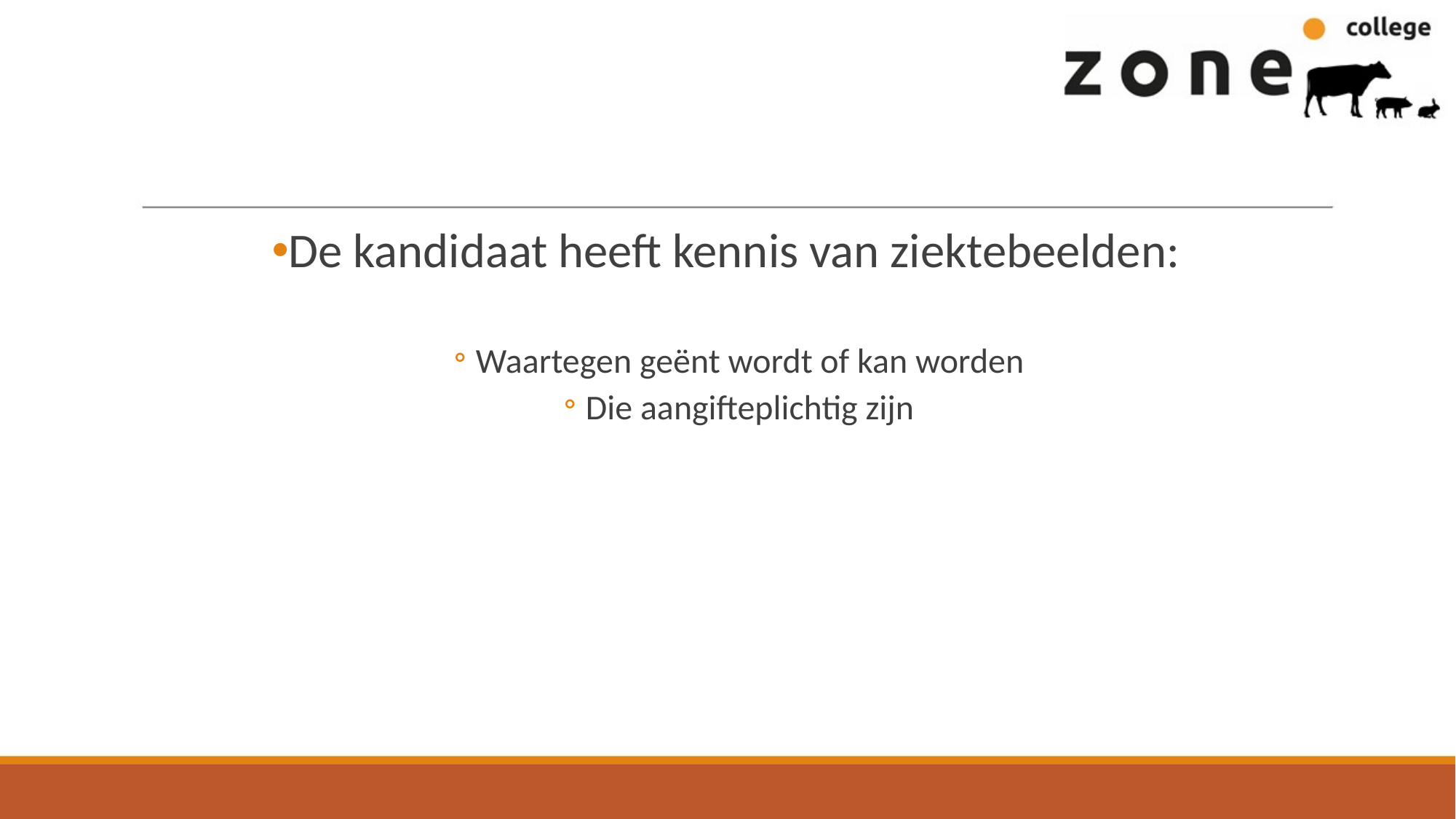

De kandidaat heeft kennis van ziektebeelden:

Waartegen geënt wordt of kan worden
Die aangifteplichtig zijn